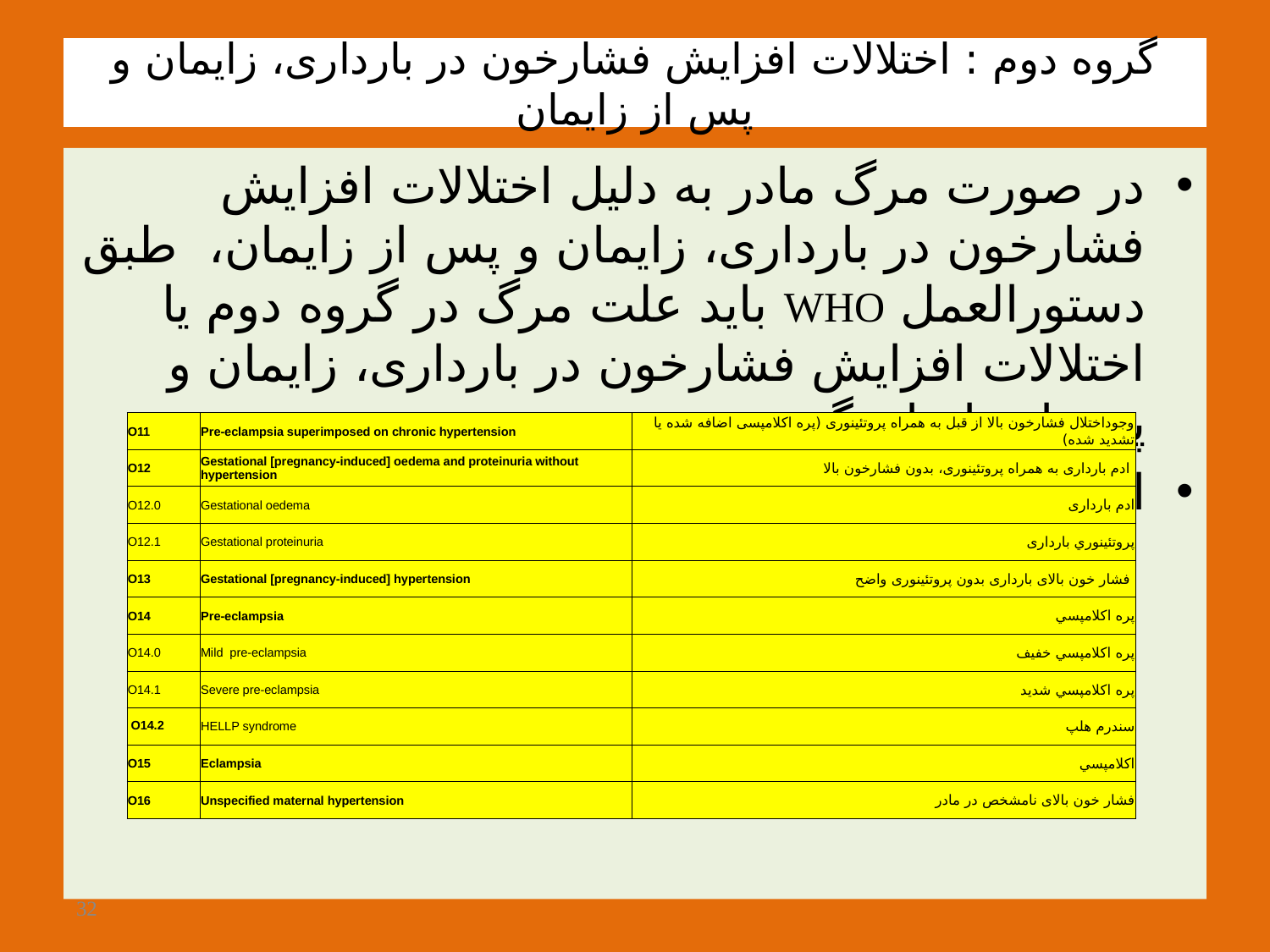

# گروه دوم : اختلالات افزايش فشارخون در بارداری، زايمان و پس از زایمان
در صورت مرگ مادر به دلیل اختلالات افزايش فشارخون در بارداری، زايمان و پس از زایمان،  طبق دستورالعمل WHO باید علت مرگ در گروه دوم یا اختلالات افزايش فشارخون در بارداری، زايمان و پس از زایمان گیرد.
این گروه شامل شش رده O11-O16 است.

| O11 | Pre-eclampsia superimposed on chronic hypertension | وجوداختلال فشارخون بالا از قبل به همراه پروتئینوری (پره اکلامپسی اضافه شده یا تشدید شده) |
| --- | --- | --- |
| O12 | Gestational [pregnancy-induced] oedema and proteinuria without hypertension | ادم بارداری به همراه پروتئینوری، بدون فشارخون بالا |
| O12.0 | Gestational oedema | ادم بارداری |
| O12.1 | Gestational proteinuria | پروتئينوري بارداری |
| O13 | Gestational [pregnancy-induced] hypertension | فشار خون بالای بارداری بدون پروتئینوری واضح |
| O14 | Pre-eclampsia | پره اكلامپسي |
| O14.0 | Mild pre-eclampsia | پره اكلامپسي خفيف |
| O14.1 | Severe pre-eclampsia | پره اكلامپسي شديد |
| O14.2 | HELLP syndrome | سندرم هلپ |
| O15 | Eclampsia | اكلامپسي |
| O16 | Unspecified maternal hypertension | فشار خون بالای نامشخص در مادر |
32